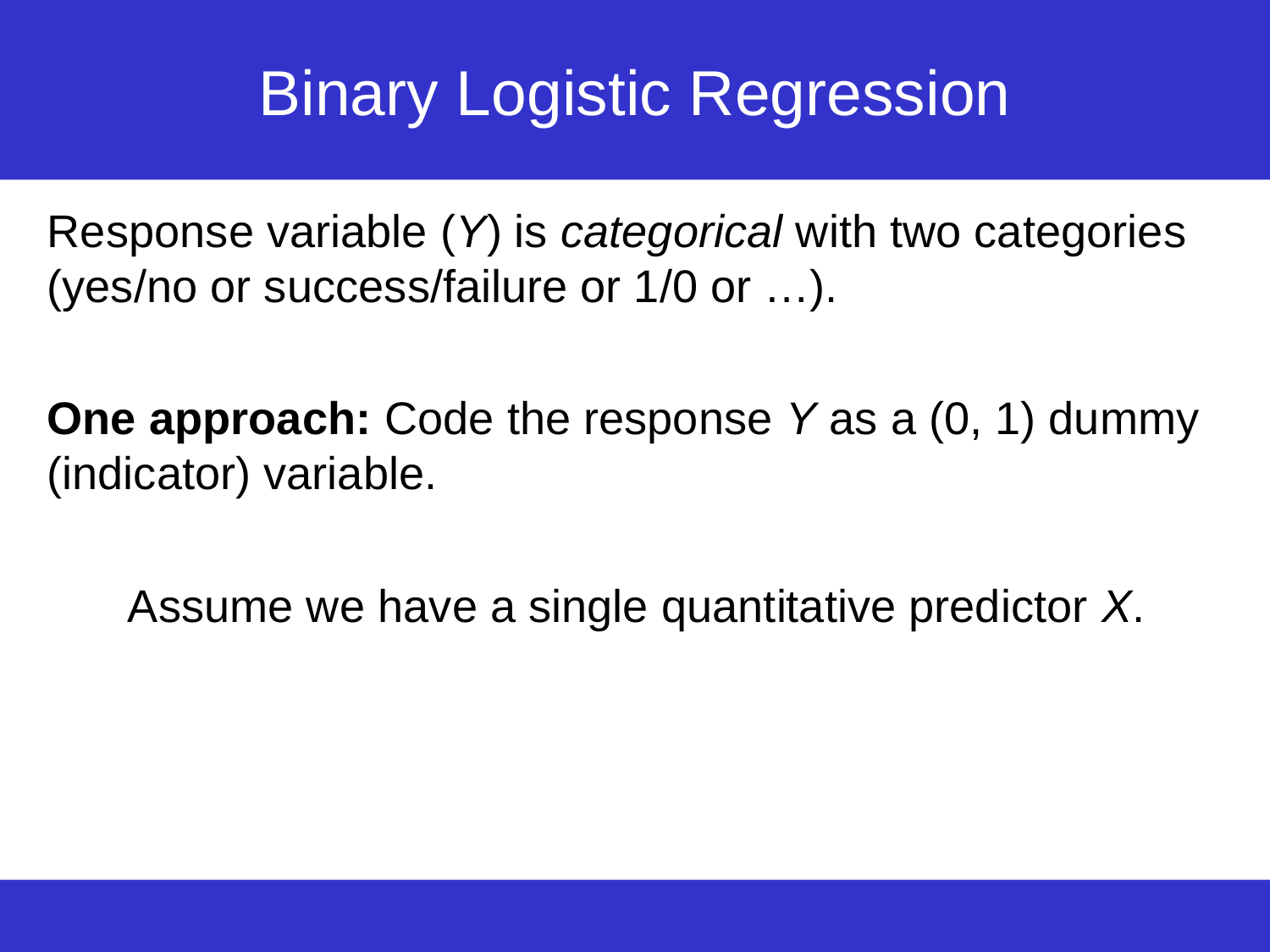

# Binary Logistic Regression
Response variable (Y) is categorical with two categories (yes/no or success/failure or 1/0 or …).

One approach: Code the response Y as a (0, 1) dummy (indicator) variable.

Assume we have a single quantitative predictor X.